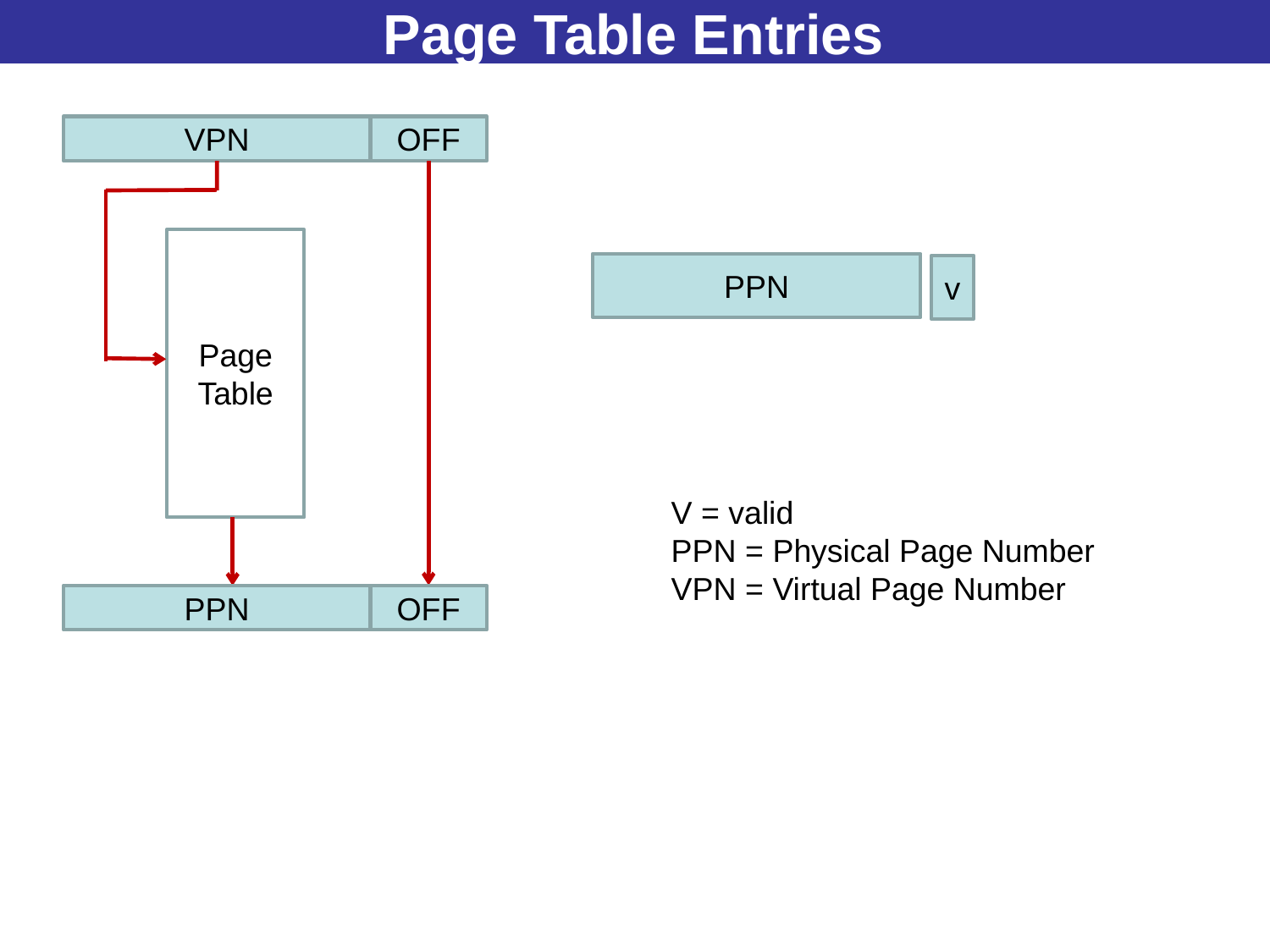

# Page Table Entries
VPN
OFF
Page Table
PPN
v
V = valid
PPN = Physical Page Number
VPN = Virtual Page Number
PPN
OFF